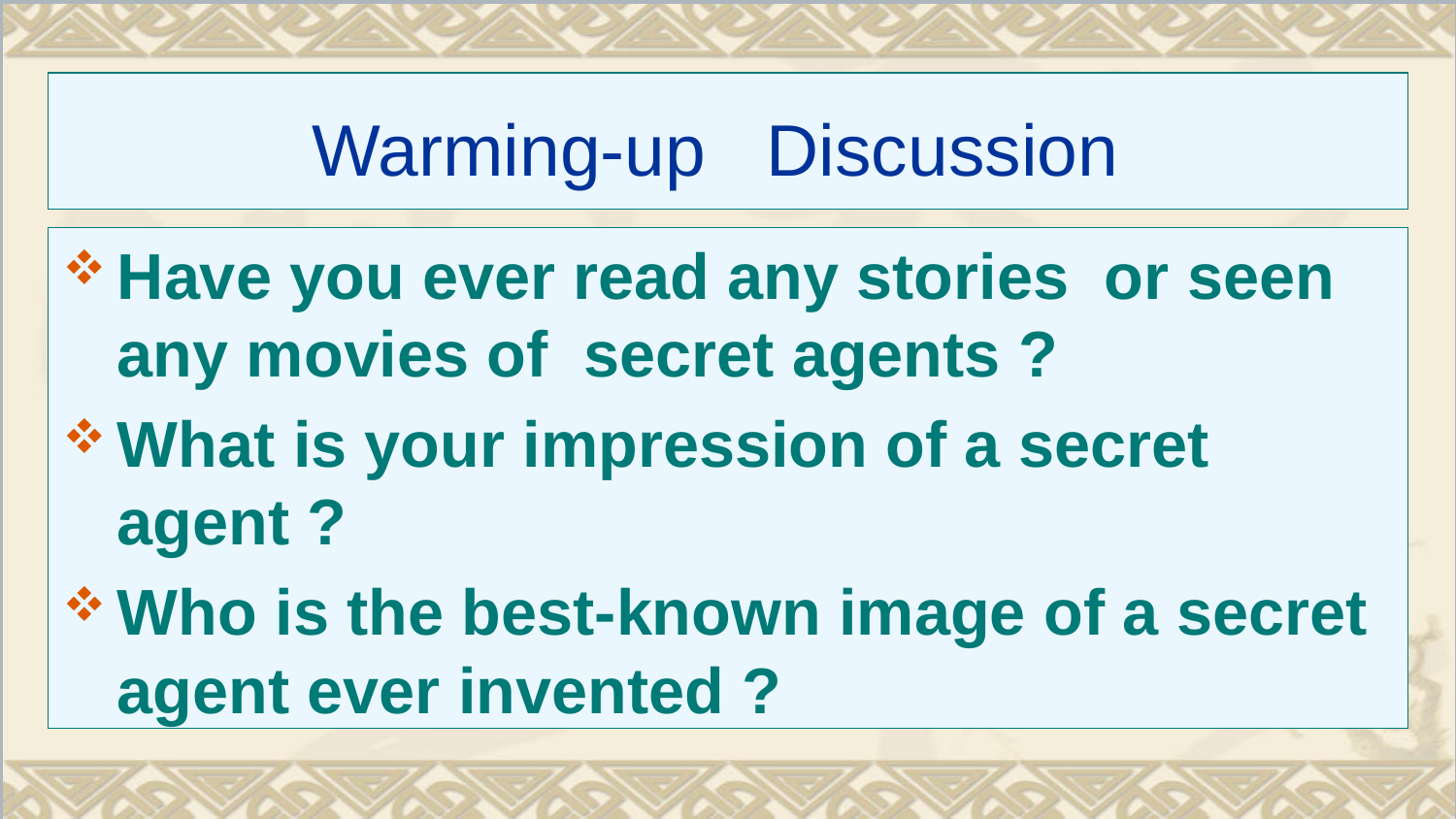

Warming-up   Discussion
Have you ever read any stories  or seen any movies of  secret agents ?
What is your impression of a secret agent ?
Who is the best-known image of a secret agent ever invented ?